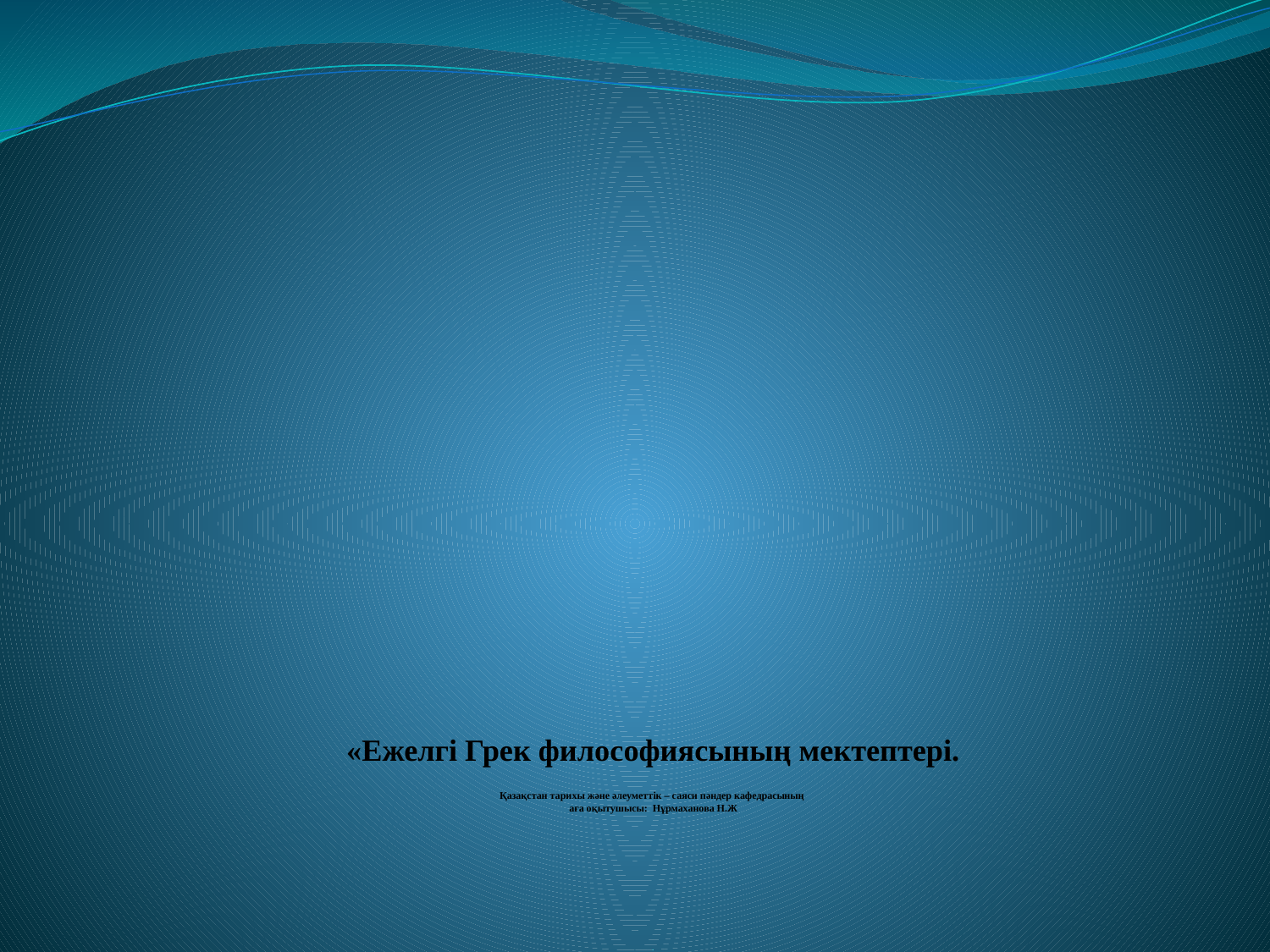

# «Ежелгі Грек философиясының мектептері. Қазақстан тарихы және әлеуметтік – саяси пәндер кафедрасының аға оқытушысы:  Нұрмаханова Н.Ж .